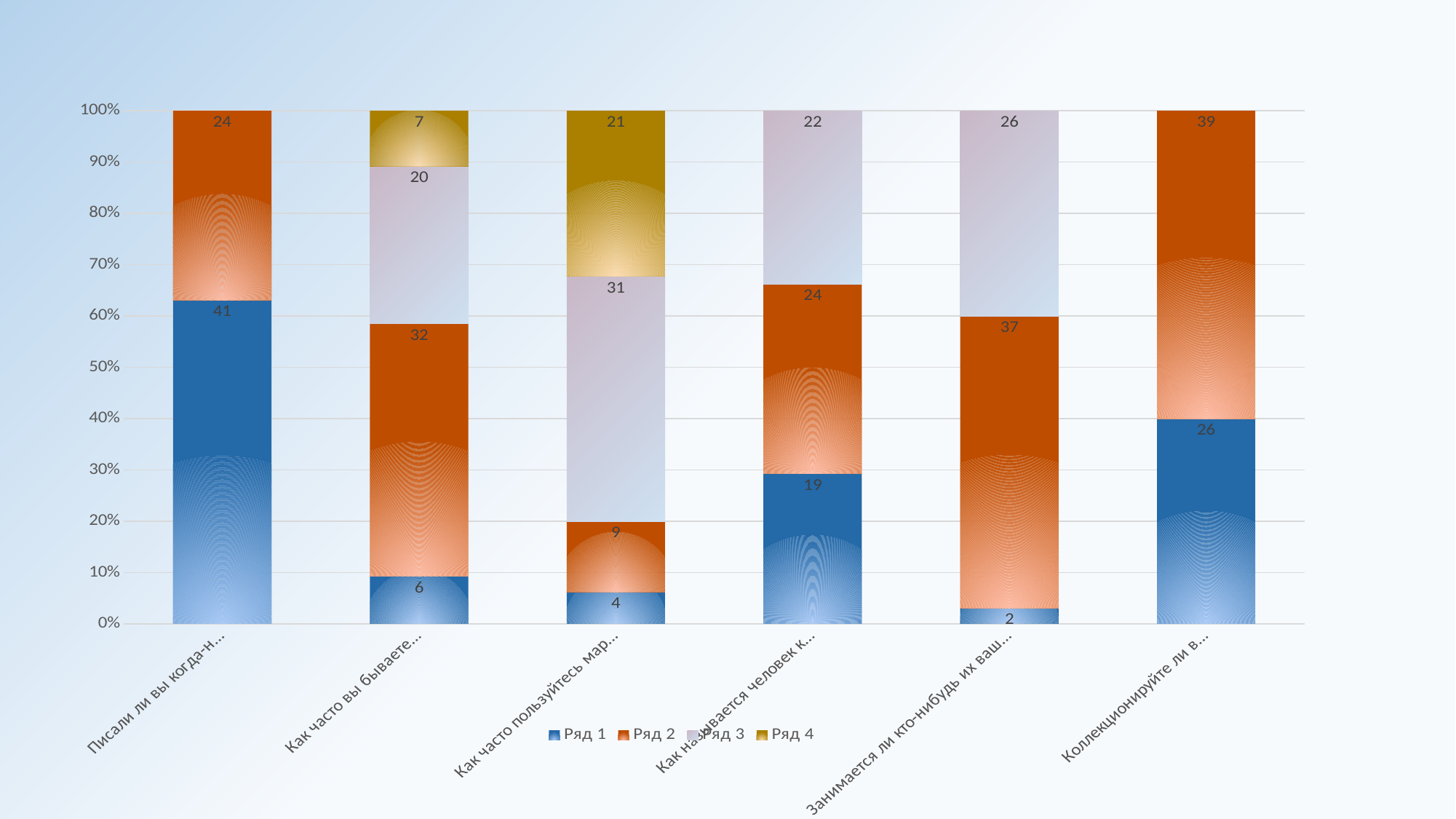

#

### Chart

| Category | Ряд 1 | Ряд 2 | Ряд 3 | Ряд 4 |
|---|---|---|---|---|
| Писали ли вы когда-нибудь письма? | 41.0 | 24.0 | None | None |
| Как часто вы бываете на почте? | 6.0 | 32.0 | 20.0 | 7.0 |
| Как часто пользуйтесь марками в настоящее время? | 4.0 | 9.0 | 31.0 | 21.0 |
| Как называется человек коллекционирующий марки? | 19.0 | 24.0 | 22.0 | None |
| Занимается ли кто-нибудь их ваших знакомых коллекционированием марок? | 2.0 | 37.0 | 26.0 | None |
| Коллекционируйте ли вы что-нибудь? | 26.0 | 39.0 | None | None |